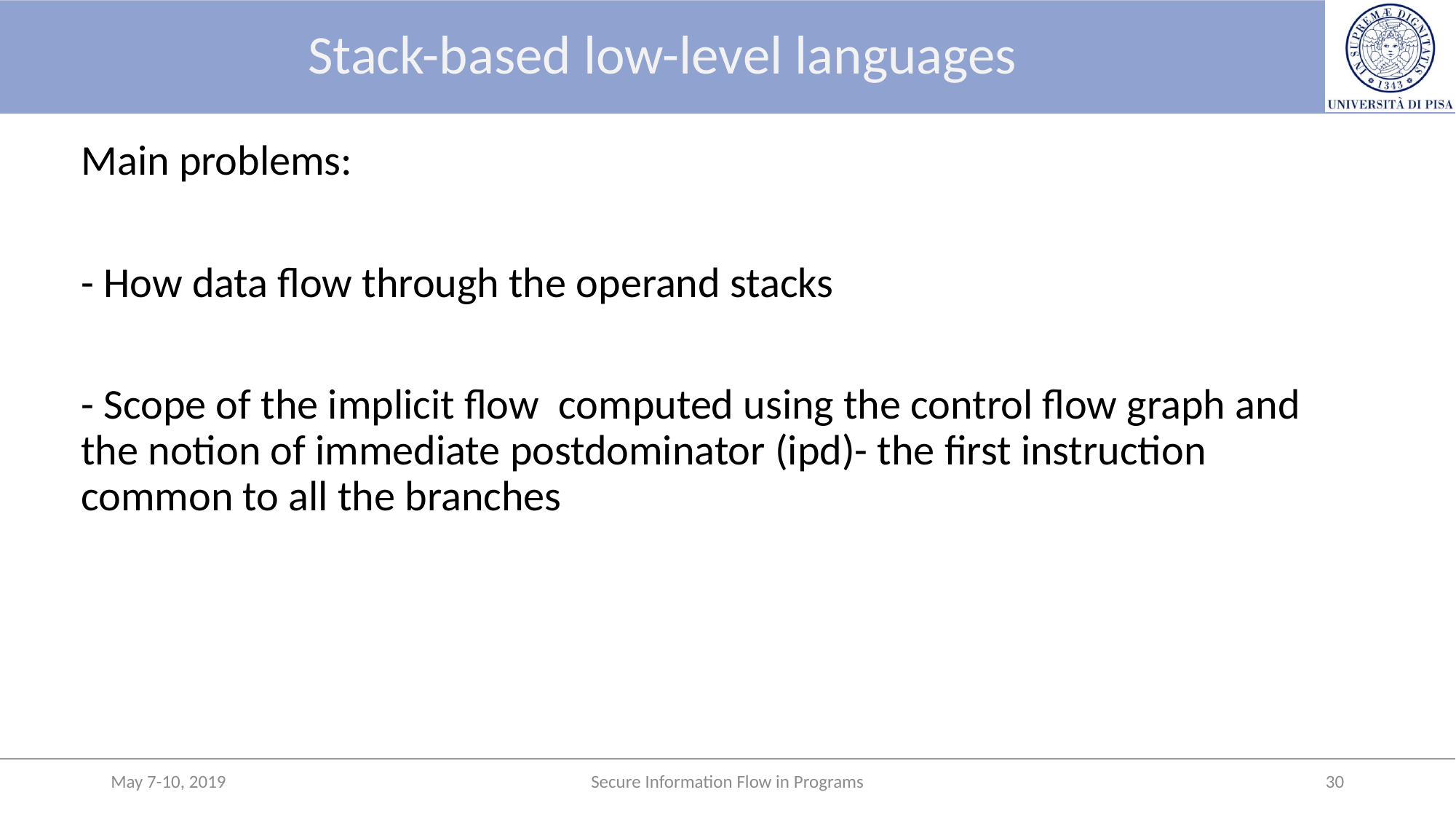

# Stack-based low-level languages
Main problems:

- How data flow through the operand stacks

- Scope of the implicit flow  computed using the control flow graph and the notion of immediate postdominator (ipd)- the first instruction common to all the branches
May 7-10, 2019
Secure Information Flow in Programs
30